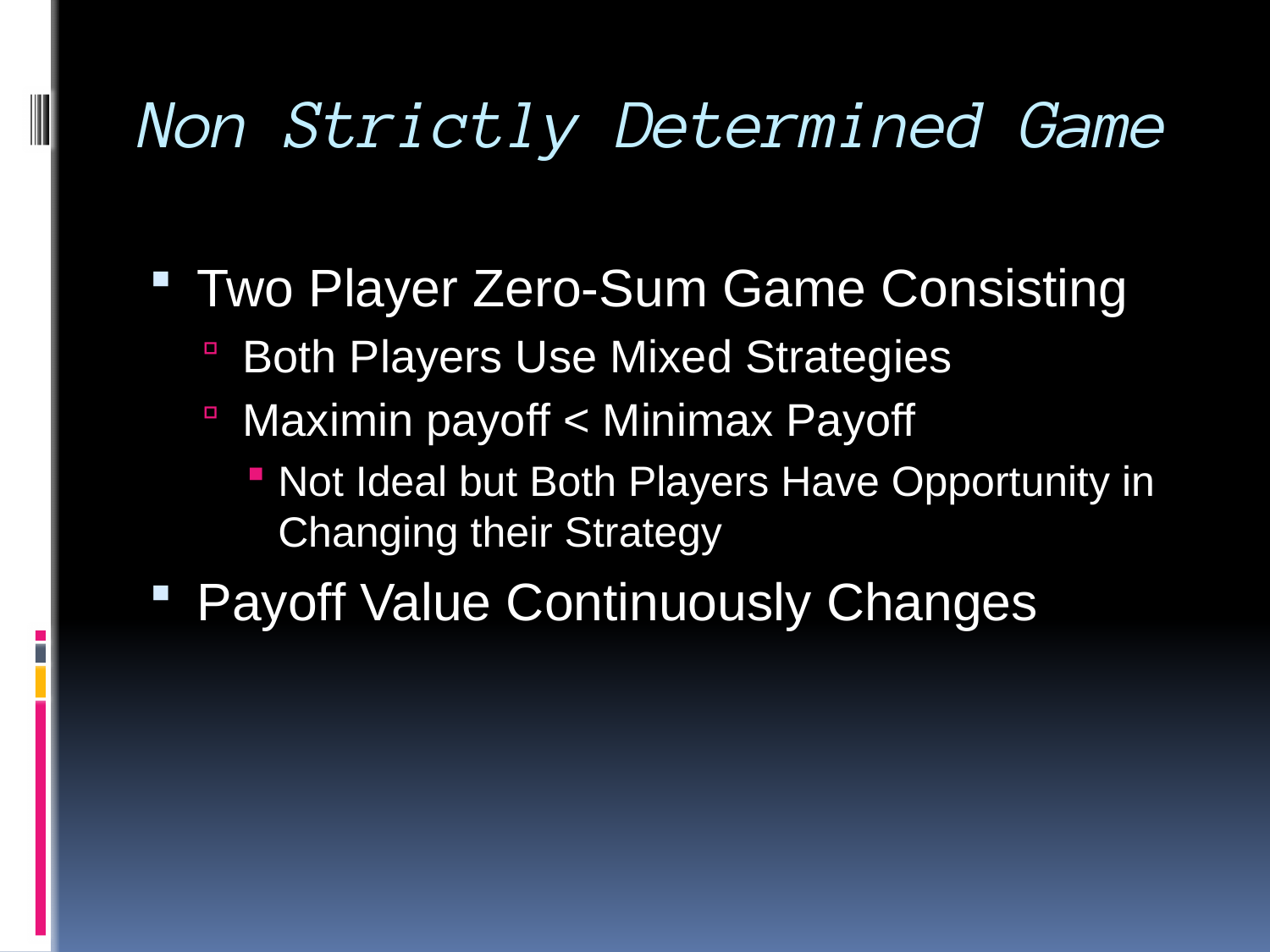

# Non Strictly Determined Game
Two Player Zero-Sum Game Consisting
Both Players Use Mixed Strategies
Maximin payoff < Minimax Payoff
Not Ideal but Both Players Have Opportunity in Changing their Strategy
Payoff Value Continuously Changes